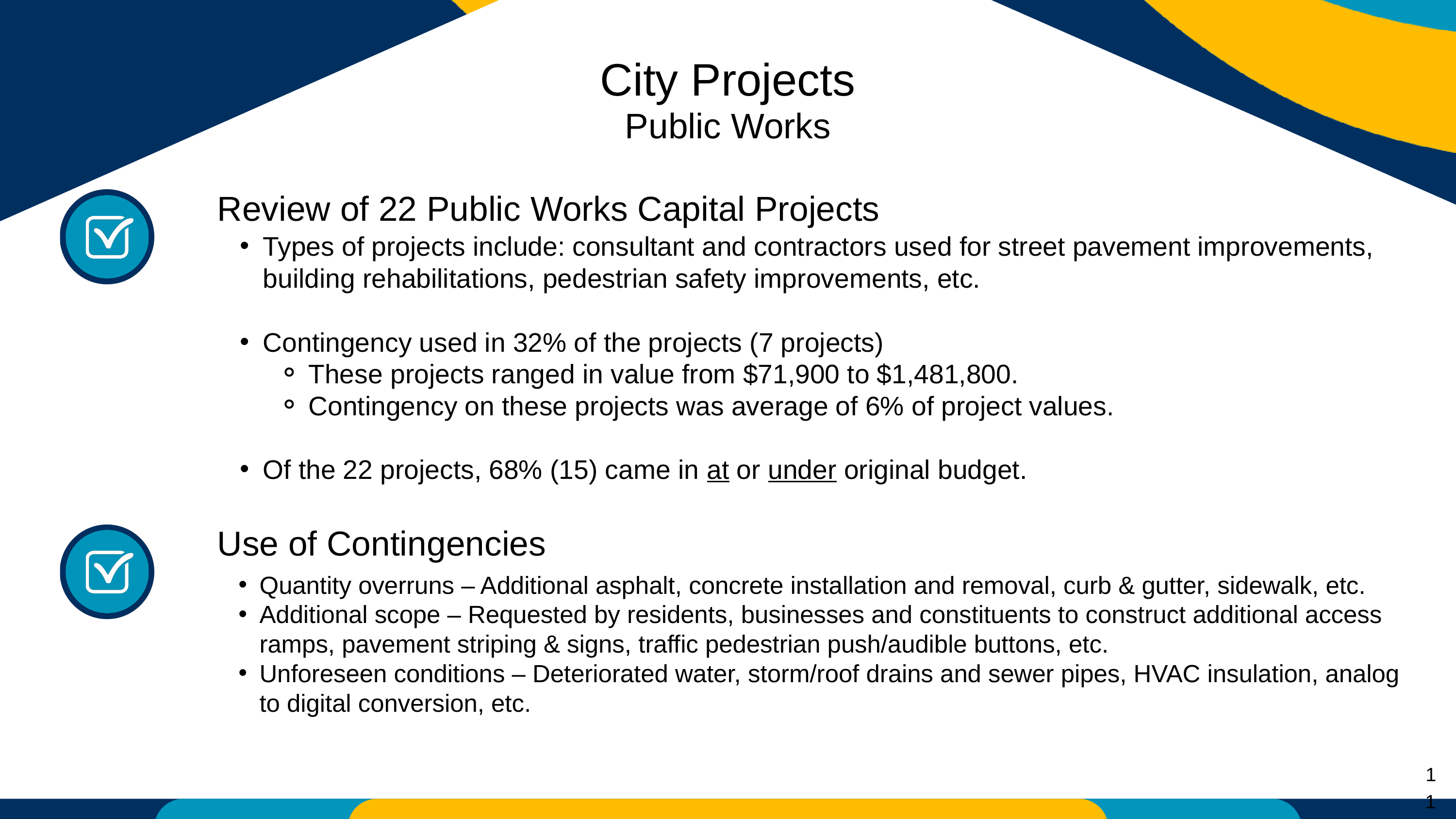

City Projects
Public Works
Review of 22 Public Works Capital Projects

Types of projects include: consultant and contractors used for street pavement improvements, building rehabilitations, pedestrian safety improvements, etc.

Contingency used in 32% of the projects (7 projects)
These projects ranged in value from $71,900 to $1,481,800.
Contingency on these projects was average of 6% of project values.

Of the 22 projects, 68% (15) came in at or under original budget.
Use of Contingencies

Quantity overruns – Additional asphalt, concrete installation and removal, curb & gutter, sidewalk, etc.
Additional scope – Requested by residents, businesses and constituents to construct additional access ramps, pavement striping & signs, traffic pedestrian push/audible buttons, etc.
Unforeseen conditions – Deteriorated water, storm/roof drains and sewer pipes, HVAC insulation, analog to digital conversion, etc.
11